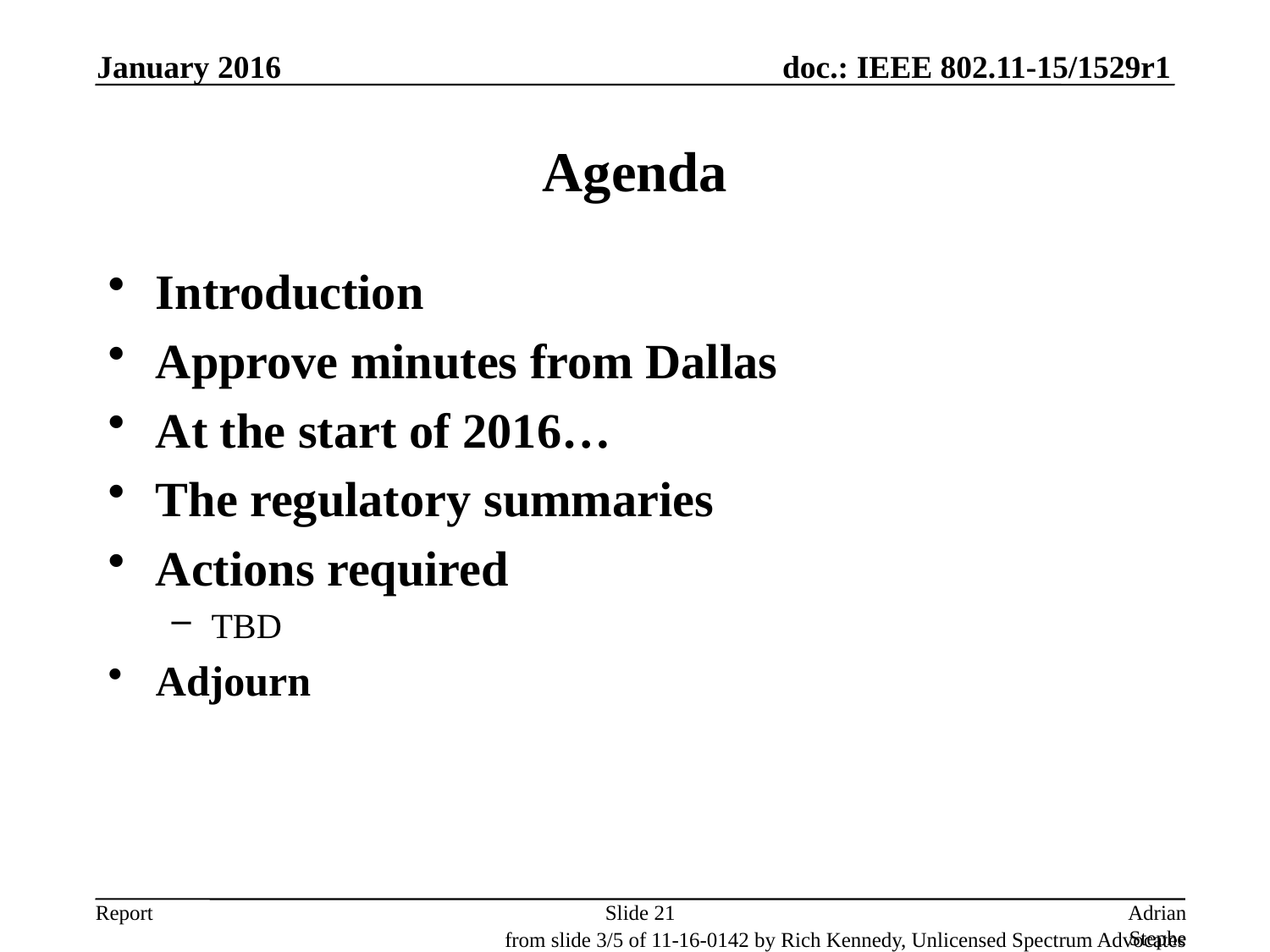

January 2016
# Agenda
Introduction
Approve minutes from Dallas
At the start of 2016…
The regulatory summaries
Actions required
TBD
Adjourn
Slide 21
Adrian Stephens, Intel Corporation
from slide 3/5 of 11-16-0142 by Rich Kennedy, Unlicensed Spectrum Advocates